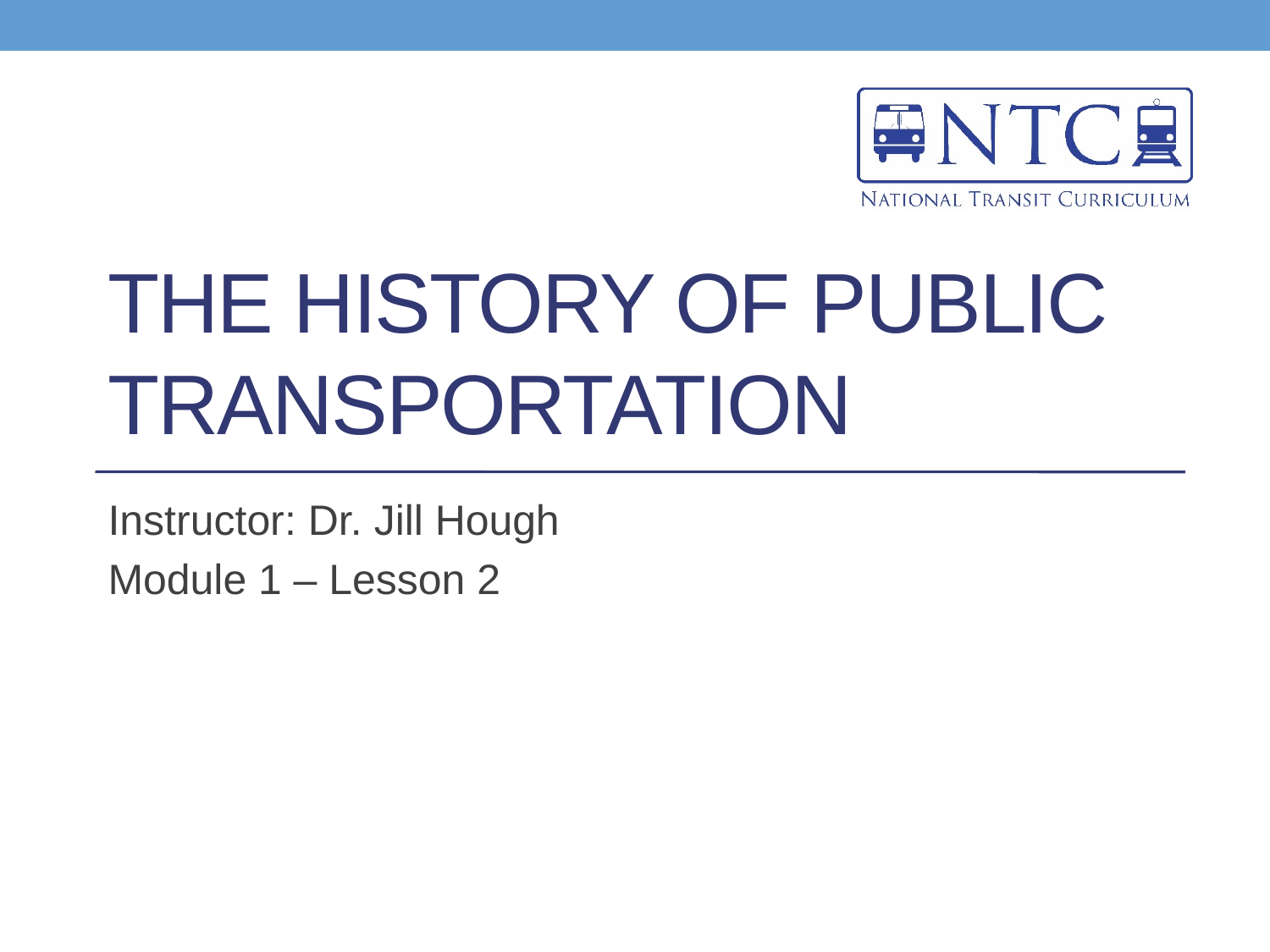

# The History of Public Transportation
Instructor: Dr. Jill Hough
Module 1 – Lesson 2